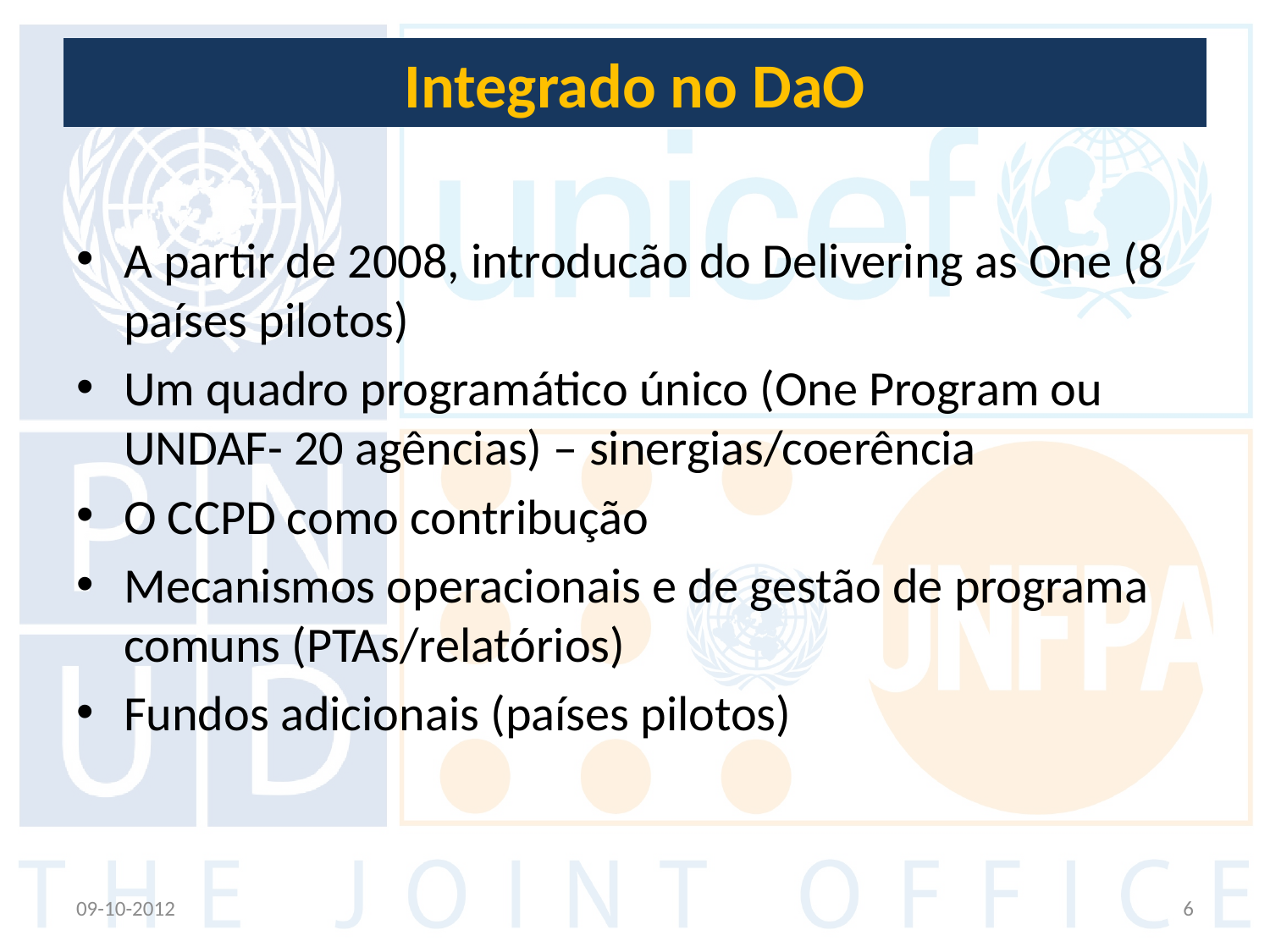

# Integrado no DaO
A partir de 2008, introducão do Delivering as One (8 países pilotos)
Um quadro programático único (One Program ou UNDAF- 20 agências) – sinergias/coerência
O CCPD como contribução
Mecanismos operacionais e de gestão de programa comuns (PTAs/relatórios)
Fundos adicionais (países pilotos)

09-10-2012
6